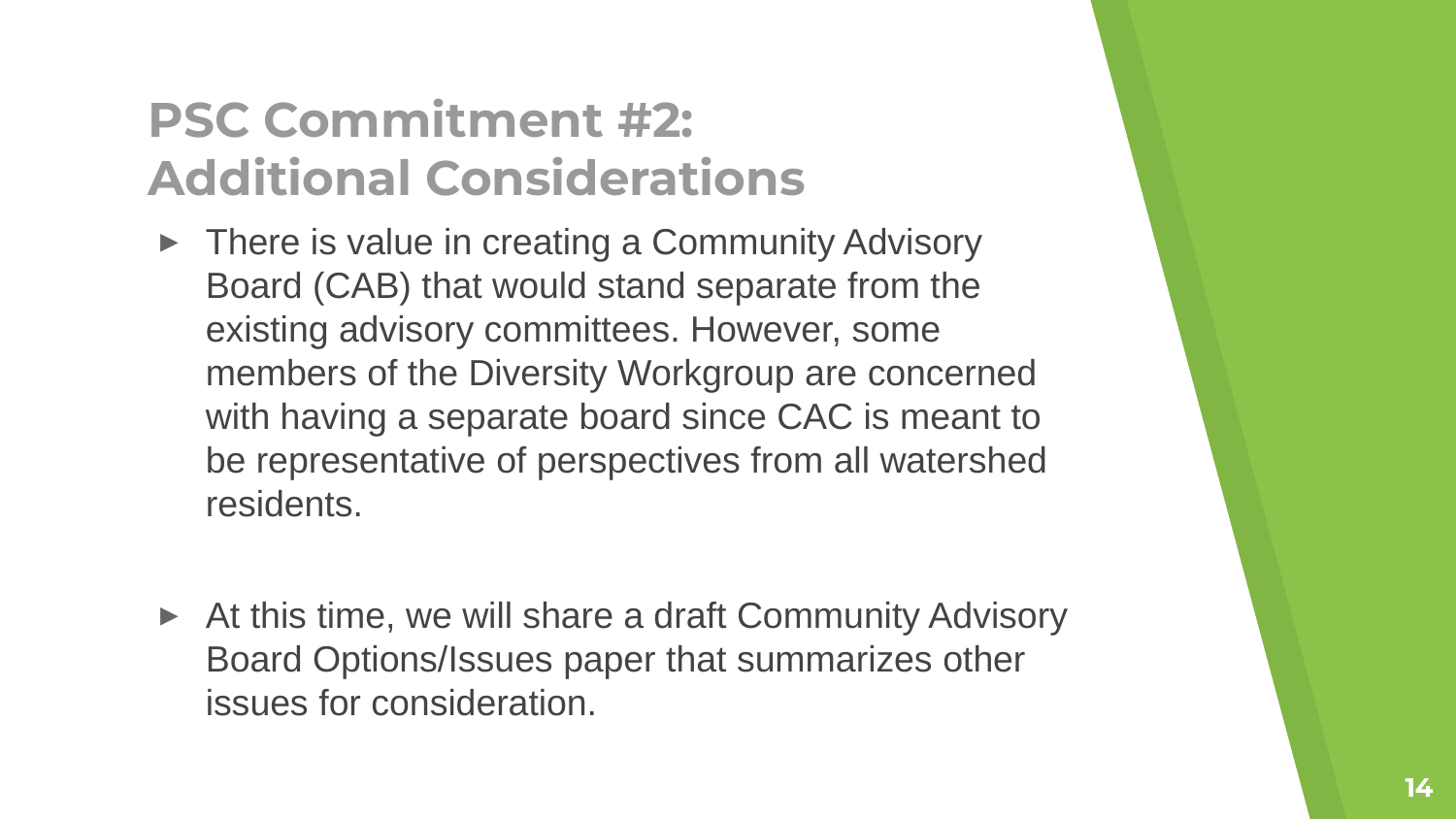

# PSC Commitment #2: Additional Considerations
There is value in creating a Community Advisory Board (CAB) that would stand separate from the existing advisory committees. However, some members of the Diversity Workgroup are concerned with having a separate board since CAC is meant to be representative of perspectives from all watershed residents.

At this time, we will share a draft Community Advisory Board Options/Issues paper that summarizes other issues for consideration.

14